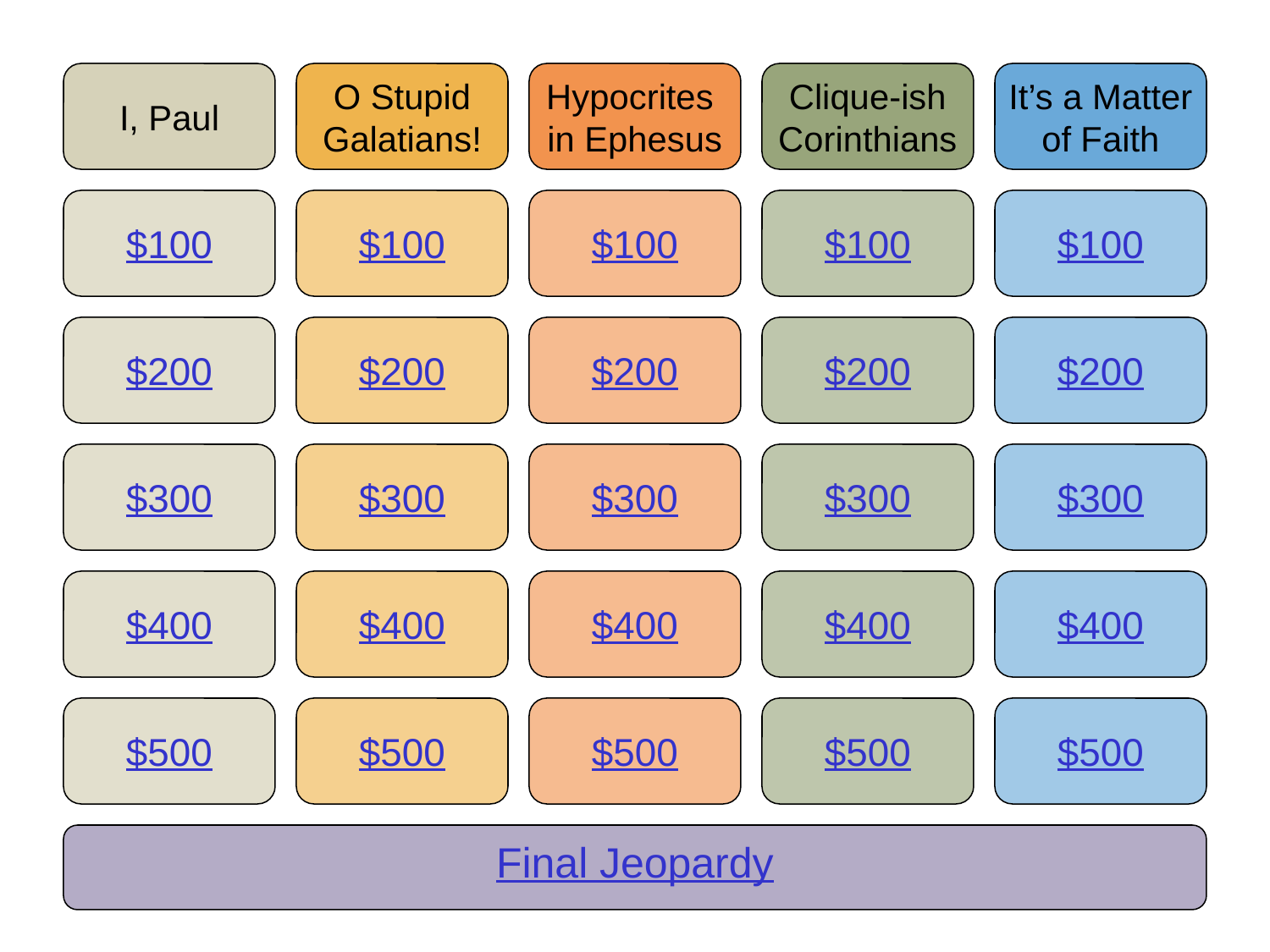

I, Paul
O Stupid
Galatians!
Hypocrites
in Ephesus
Clique-ish
Corinthians
It’s a Matter
of Faith
$100
$100
$100
$100
$100
$200
$200
$200
$200
$200
$300
$300
$300
$300
$300
$400
$400
$400
$400
$400
$500
$500
$500
$500
$500

Final Jeopardy